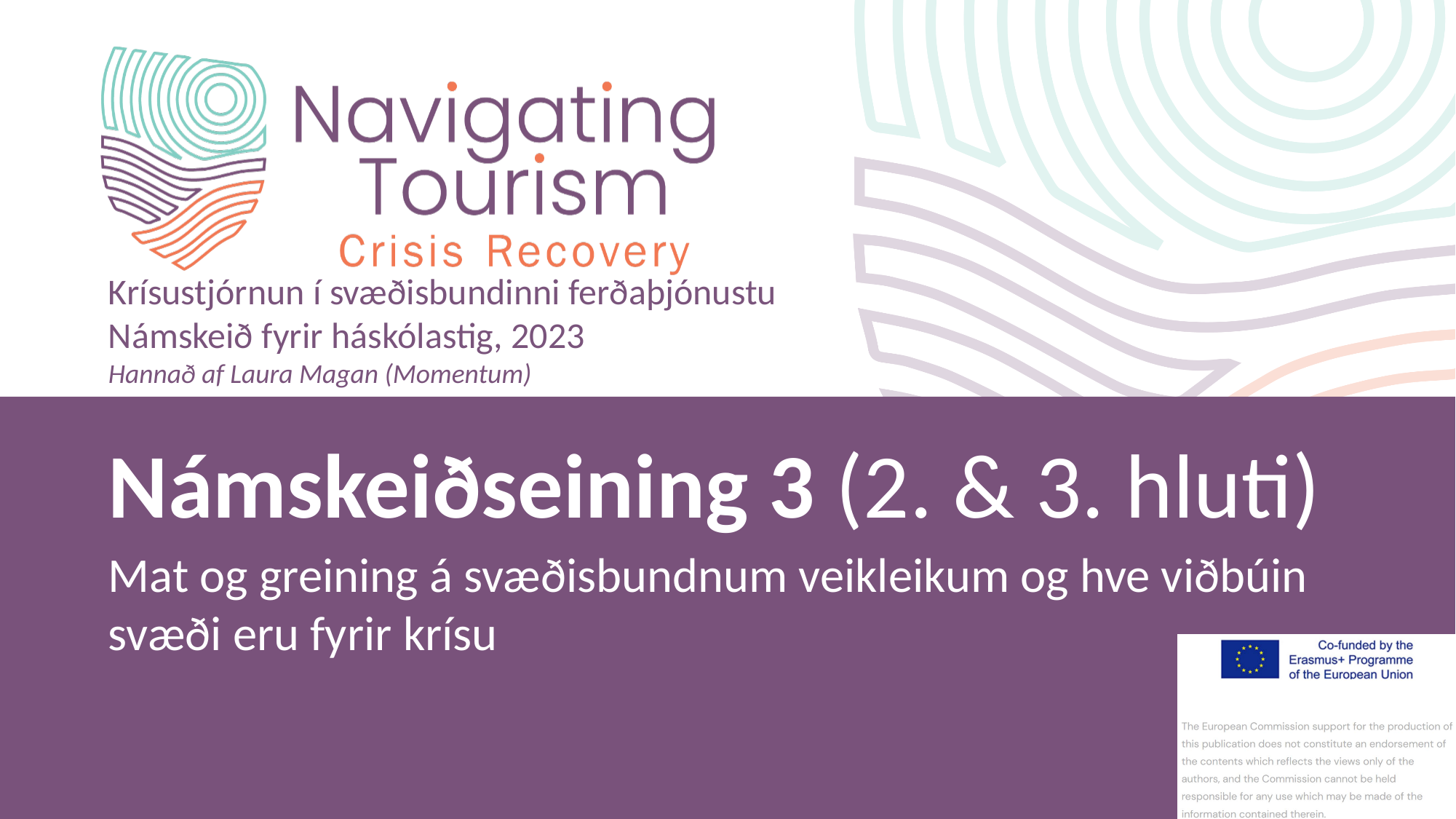

Krísustjórnun í svæðisbundinni ferðaþjónustu
Námskeið fyrir háskólastig, 2023
Hannað af Laura Magan (Momentum)
Námskeiðseining 3 (2. & 3. hluti)
Mat og greining á svæðisbundnum veikleikum og hve viðbúin svæði eru fyrir krísu